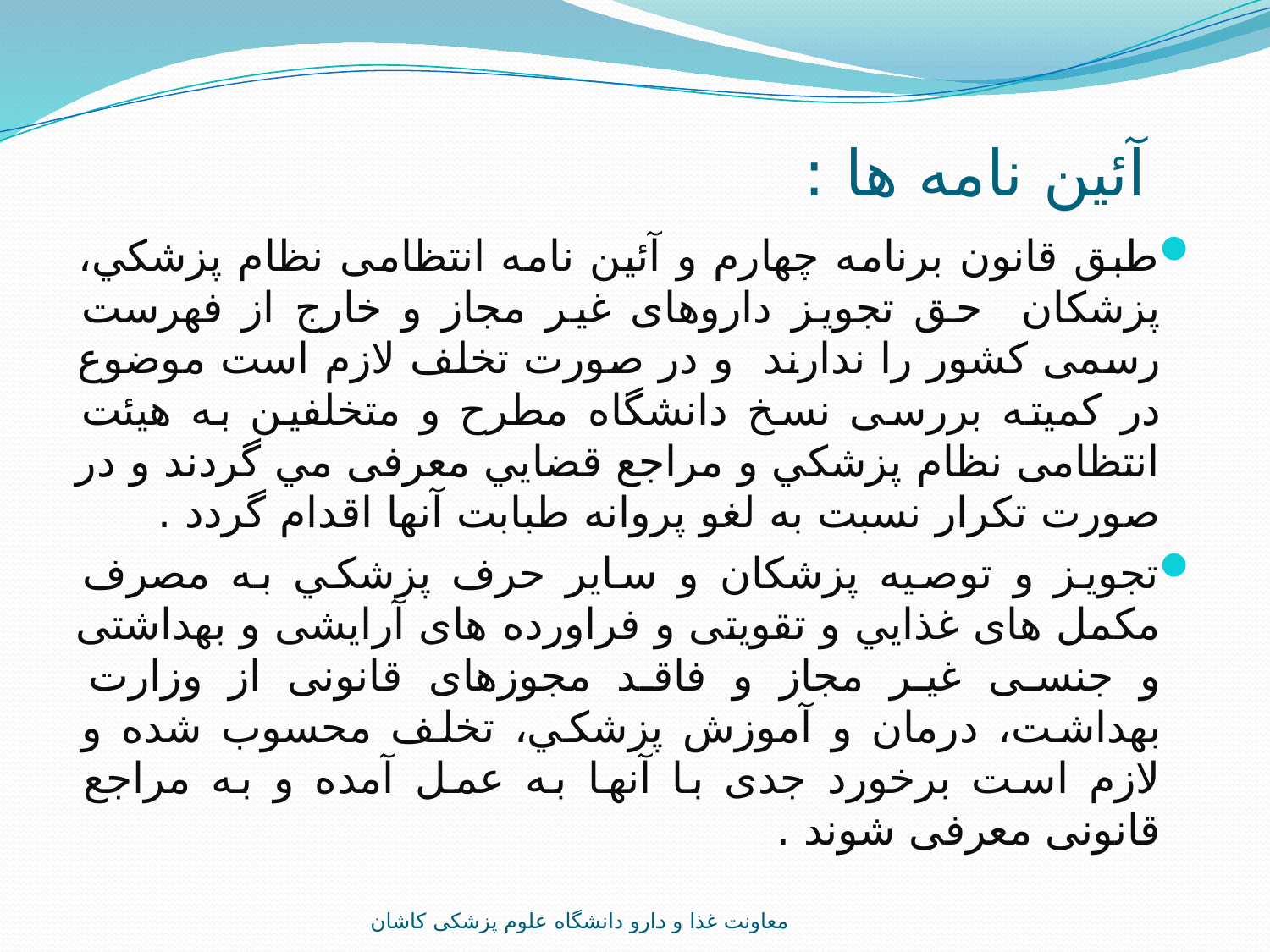

# آئين نامه ها :
طبق قانون برنامه چهارم و آئین نامه انتظامی نظام پزشكي، پزشکان  حق تجویز داروهای غير مجاز و خارج از فهرست رسمی کشور را ندارند  و در صورت تخلف لازم است موضوع در کمیته بررسی نسخ دانشگاه مطرح و متخلفین به هیئت انتظامی نظام پزشكي و مراجع قضايي معرفی مي گردند و در صورت تکرار نسبت به لغو پروانه طبابت آنها اقدام گردد .
تجویز و توصیه پزشکان و ساير حرف پزشكي به مصرف مکمل های غذايي و تقویتی و فراورده های آرایشی و بهداشتی و جنسی غير مجاز و فاقد مجوزهای قانونی از وزارت بهداشت، درمان و آموزش پزشكي، تخلف محسوب شده و لازم است برخورد جدی با آنها به عمل آمده و به مراجع قانونی معرفی شوند .
معاونت غذا و دارو دانشگاه علوم پزشکی کاشان